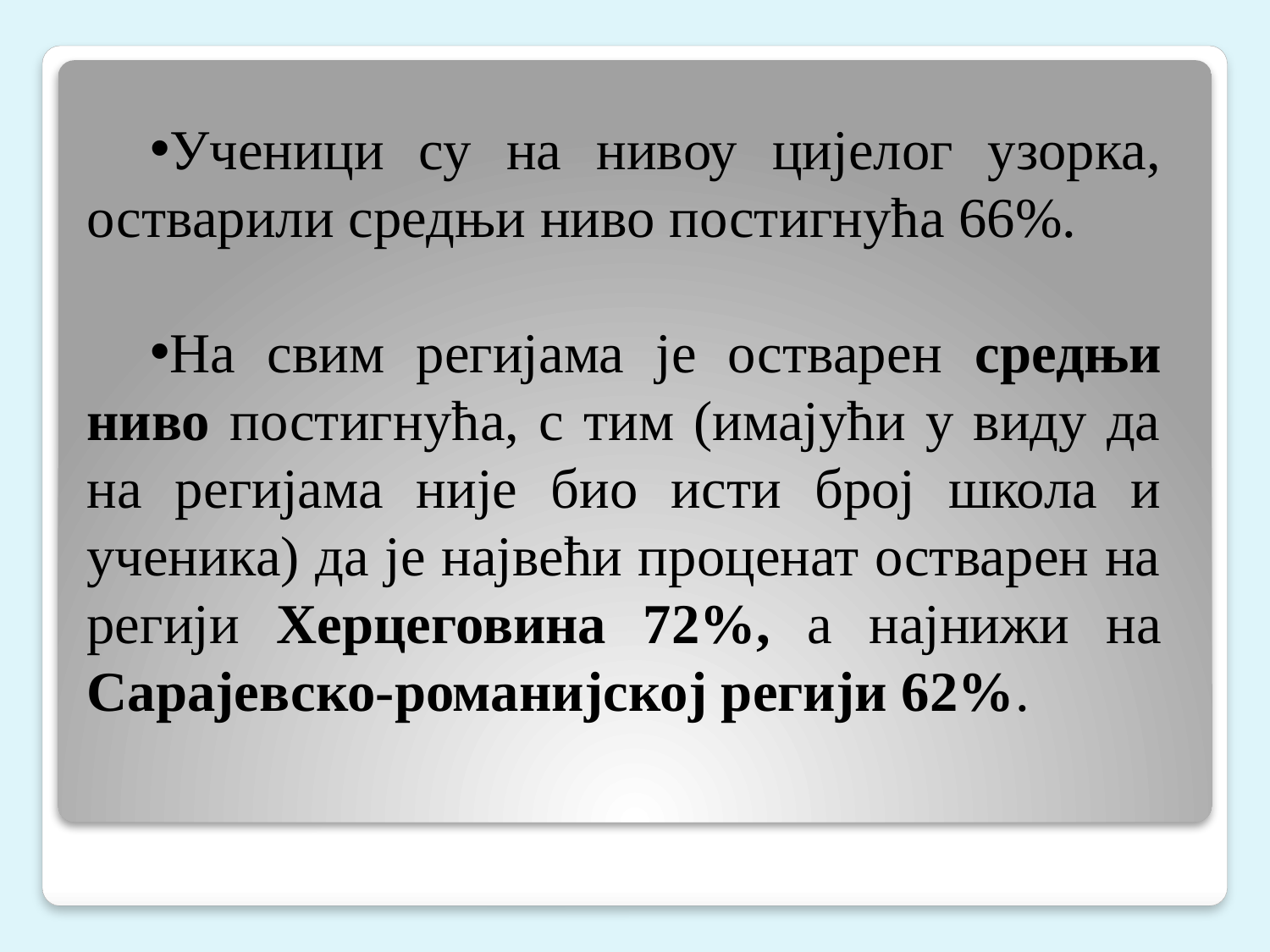

Ученици су на нивоу цијелог узорка, остварили средњи ниво постигнућа 66%.

На свим регијама је остварен средњи ниво постигнућа, с тим (имајући у виду да на регијама није био исти број школа и ученика) да је највећи проценат остварен на регији Херцеговина 72%, а најнижи на Сарајевско-романијској регији 62%.